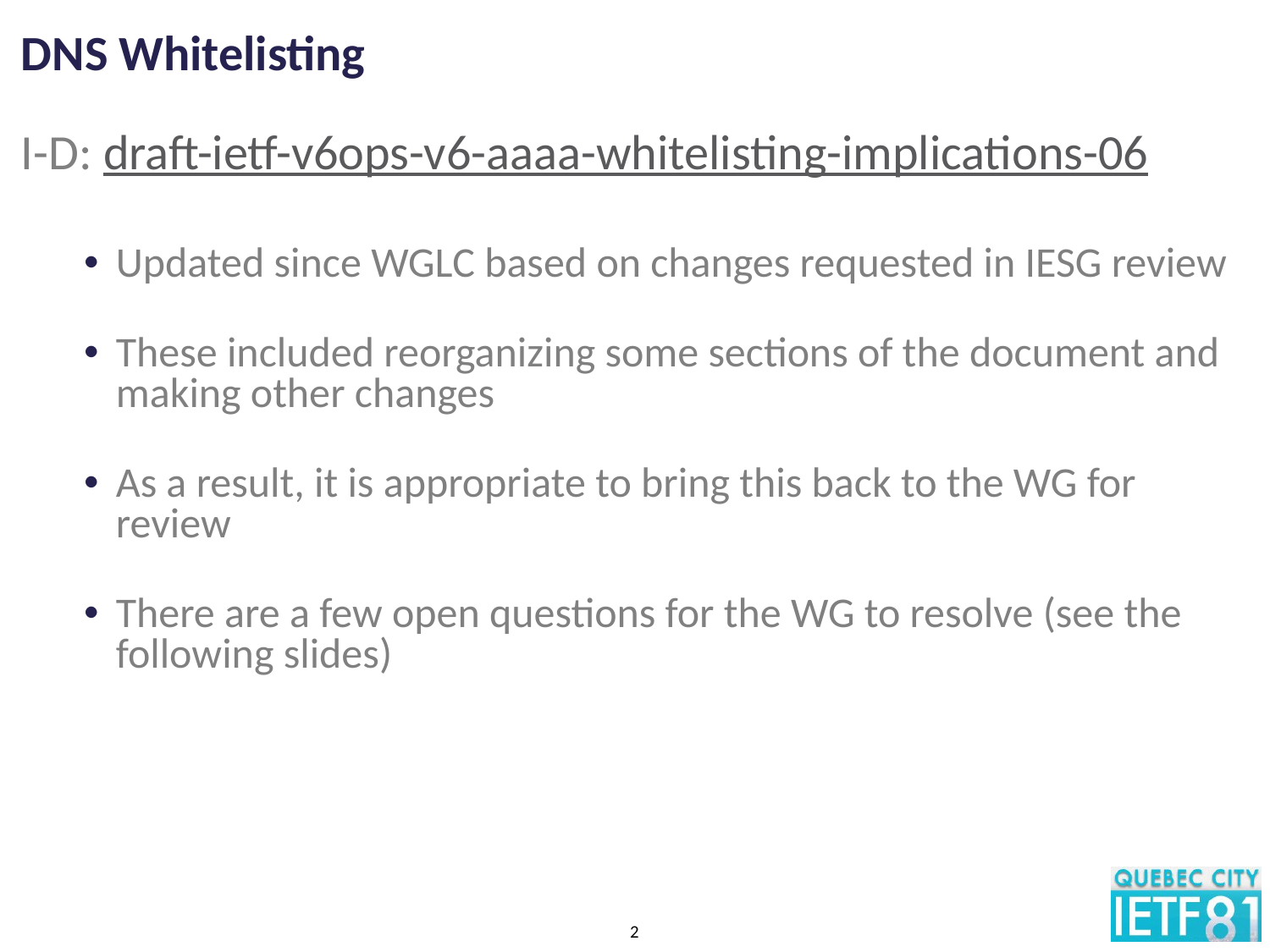

# DNS Whitelisting
I-D: draft-ietf-v6ops-v6-aaaa-whitelisting-implications-06

Updated since WGLC based on changes requested in IESG review
These included reorganizing some sections of the document and making other changes
As a result, it is appropriate to bring this back to the WG for review
There are a few open questions for the WG to resolve (see the following slides)

2